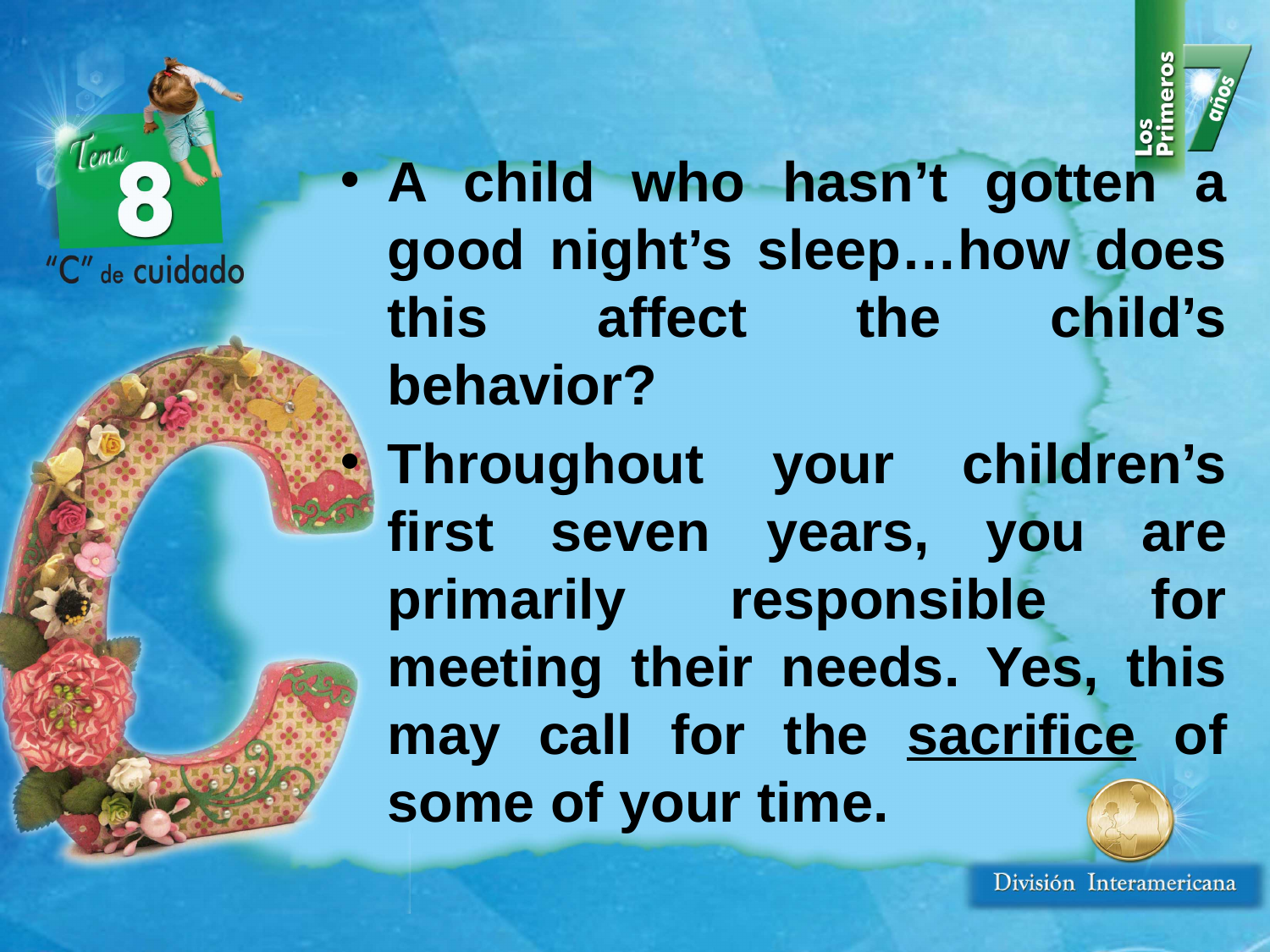

A child who hasn’t gotten a good night’s sleep…how does this affect the child’s behavior?
Throughout your children’s first seven years, you are primarily responsible for meeting their needs. Yes, this may call for the sacrifice of some of your time.